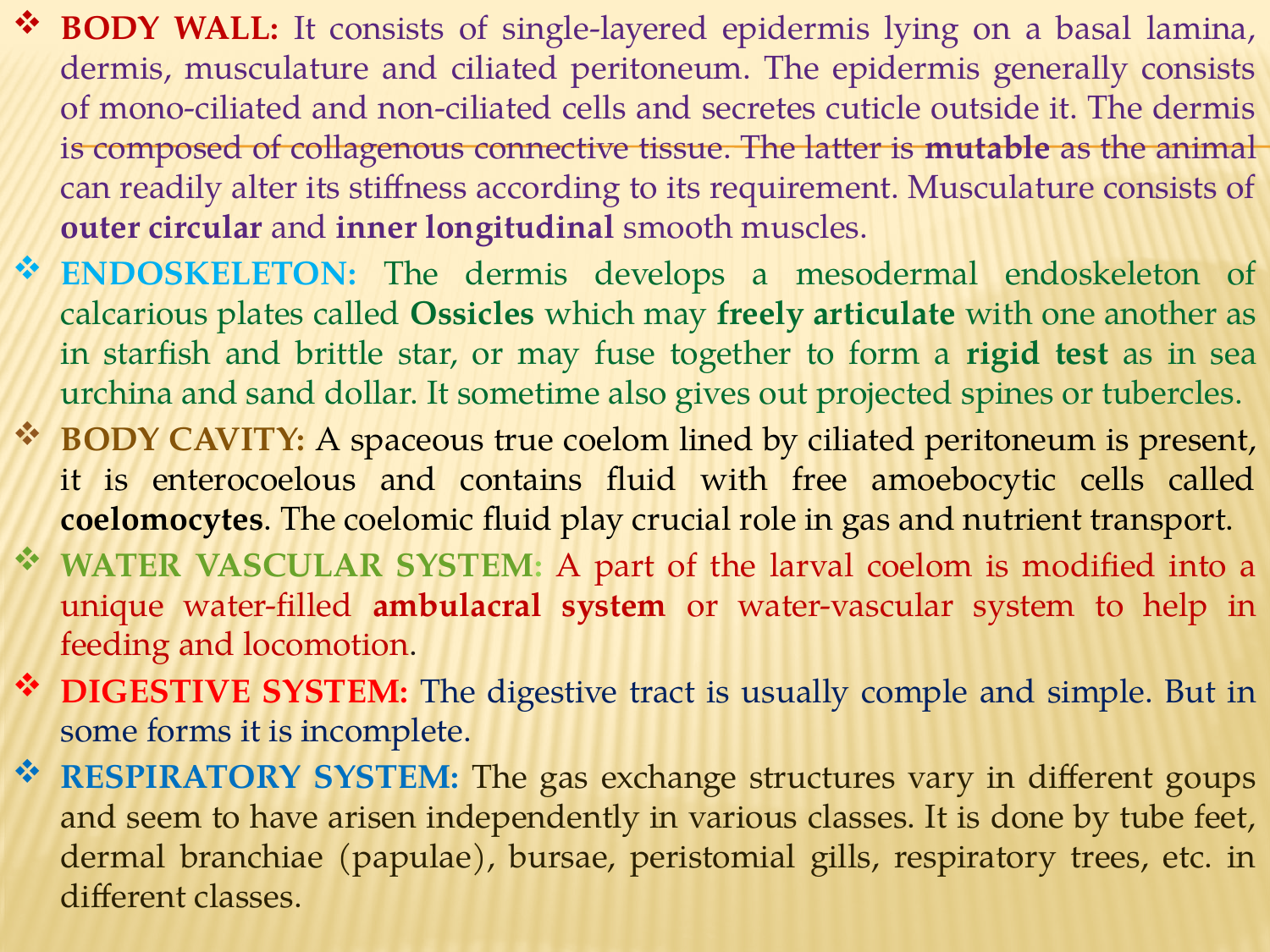

BODY WALL: It consists of single-layered epidermis lying on a basal lamina, dermis, musculature and ciliated peritoneum. The epidermis generally consists of mono-ciliated and non-ciliated cells and secretes cuticle outside it. The dermis is composed of collagenous connective tissue. The latter is mutable as the animal can readily alter its stiffness according to its requirement. Musculature consists of outer circular and inner longitudinal smooth muscles.
ENDOSKELETON: The dermis develops a mesodermal endoskeleton of calcarious plates called Ossicles which may freely articulate with one another as in starfish and brittle star, or may fuse together to form a rigid test as in sea urchina and sand dollar. It sometime also gives out projected spines or tubercles.
BODY CAVITY: A spaceous true coelom lined by ciliated peritoneum is present, it is enterocoelous and contains fluid with free amoebocytic cells called coelomocytes. The coelomic fluid play crucial role in gas and nutrient transport.
WATER VASCULAR SYSTEM: A part of the larval coelom is modified into a unique water-filled ambulacral system or water-vascular system to help in feeding and locomotion.
DIGESTIVE SYSTEM: The digestive tract is usually comple and simple. But in some forms it is incomplete.
RESPIRATORY SYSTEM: The gas exchange structures vary in different goups and seem to have arisen independently in various classes. It is done by tube feet, dermal branchiae (papulae), bursae, peristomial gills, respiratory trees, etc. in different classes.